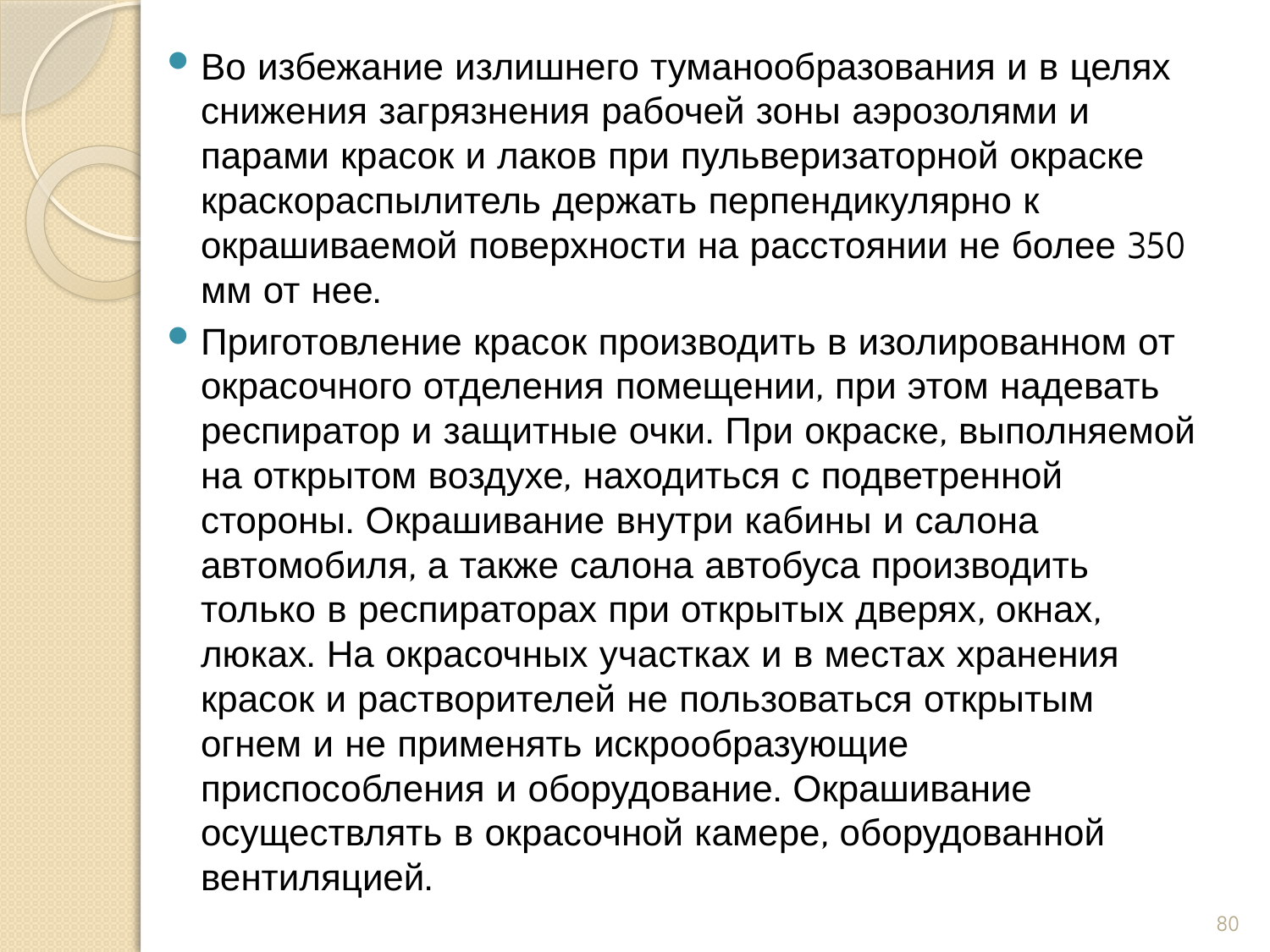

Во избежание излишнего туманообразования и в целях снижения загрязнения рабочей зоны аэрозолями и парами кра­сок и лаков при пульверизаторной окраске краскораспылитель держать перпендикулярно к окрашиваемой поверхности на расстоянии не более 350 мм от нее.
Приготовление красок производить в изолированном от окрасочного отделения помещении, при этом надевать респи­ратор и защитные очки. При окраске, выполняемой на откры­том воздухе, находиться с подветренной стороны. Окрашива­ние внутри кабины и салона автомобиля, а также салона авто­буса производить только в респираторах при открытых две­рях, окнах, люках. На окрасочных участках и в местах хране­ния красок и растворителей не пользоваться открытым огнем и не применять искрообразующие приспособления и оборудо­вание. Окрашивание осуществлять в окрасочной камере, обо­рудованной вентиляцией.

80